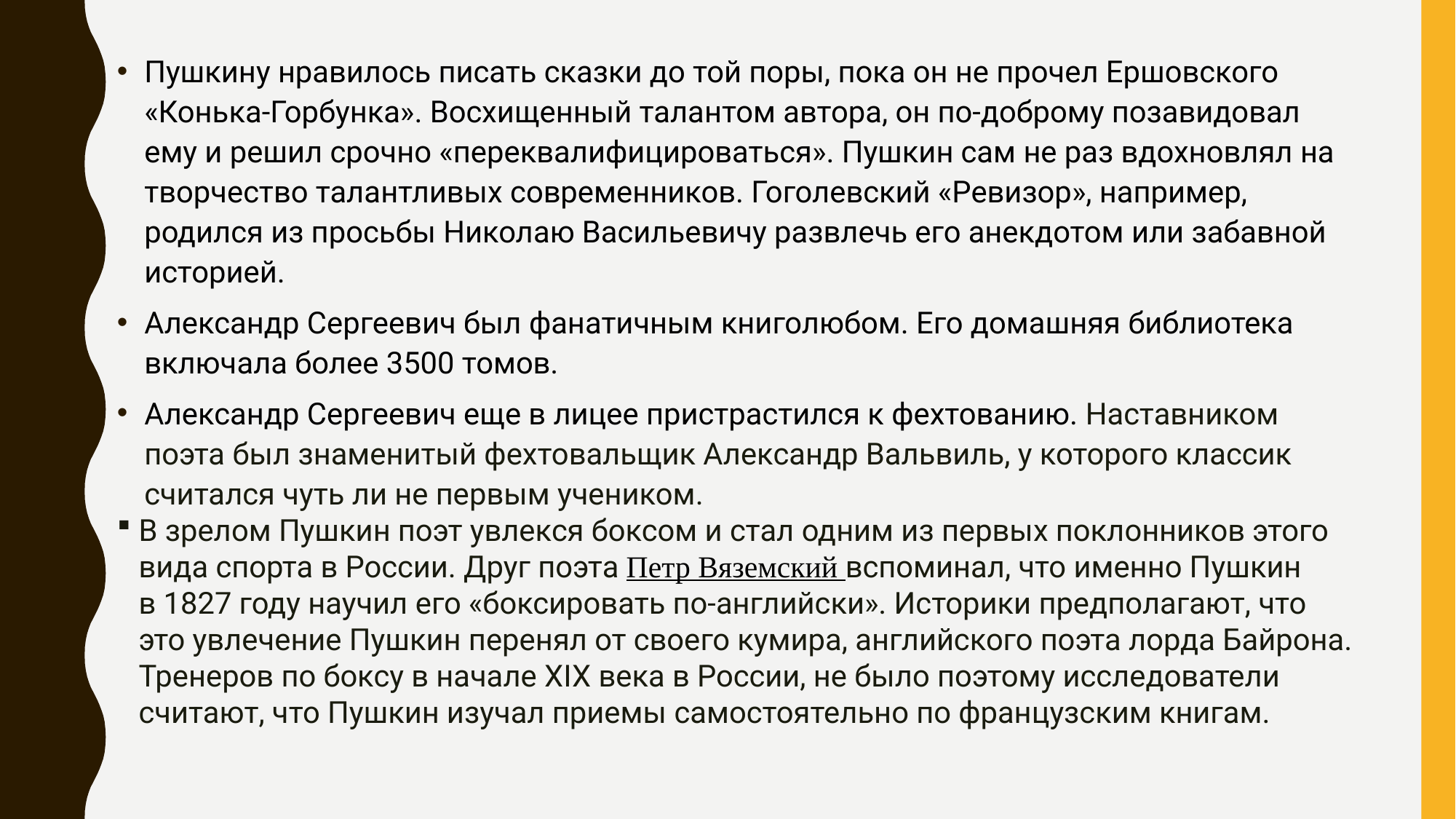

Пушкину нравилось писать сказки до той поры, пока он не прочел Ершовского «Конька-Горбунка». Восхищенный талантом автора, он по-доброму позавидовал ему и решил срочно «переквалифицироваться». Пушкин сам не раз вдохновлял на творчество талантливых современников. Гоголевский «Ревизор», например, родился из просьбы Николаю Васильевичу развлечь его анекдотом или забавной историей.
Александр Сергеевич был фанатичным книголюбом. Его домашняя библиотека включала более 3500 томов.
Александр Сергеевич еще в лицее пристрастился к фехтованию. Наставником поэта был знаменитый фехтовальщик Александр Вальвиль, у которого классик считался чуть ли не первым учеником.
В зрелом Пушкин поэт увлекся боксом и стал одним из первых поклонников этого вида спорта в России. Друг поэта Петр Вяземский﻿ вспоминал, что именно Пушкин в 1827 году научил его «боксировать по-английски». Историки предполагают, что это увлечение Пушкин перенял от своего кумира, английского поэта лорда Байрона. Тренеров по боксу в начале XIX века в России, не было поэтому исследователи считают, что Пушкин изучал приемы самостоятельно по французским книгам.